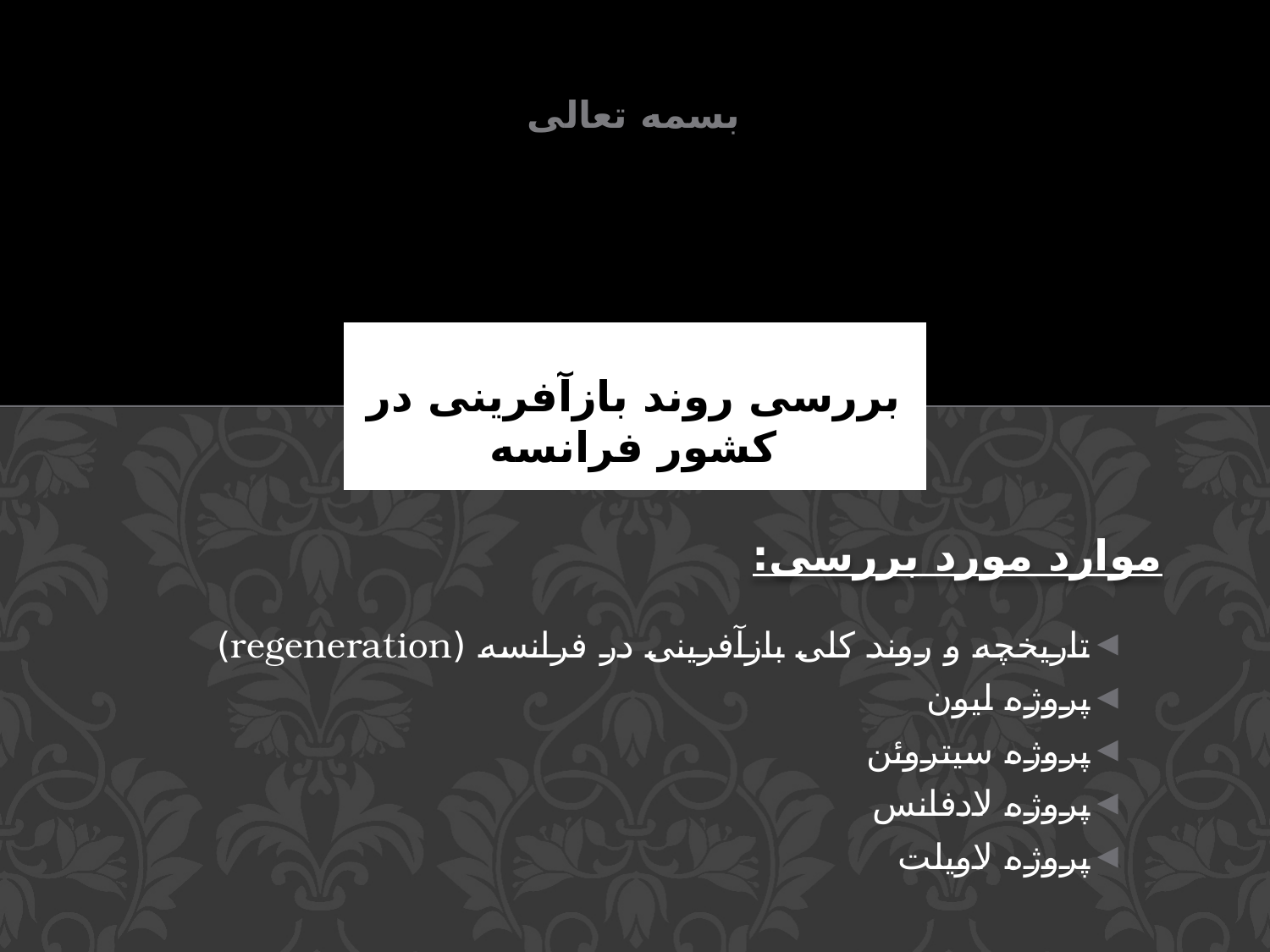

# بسمه تعالی

بررسی روند بازآفرینی در کشور فرانسه

موارد مورد بررسی:
تاریخچه و روند کلی بازآفرینی در فرانسه (regeneration)
پروژه لیون
پروژه سیتروئن
پروژه لادفانس
پروژه لاویلت